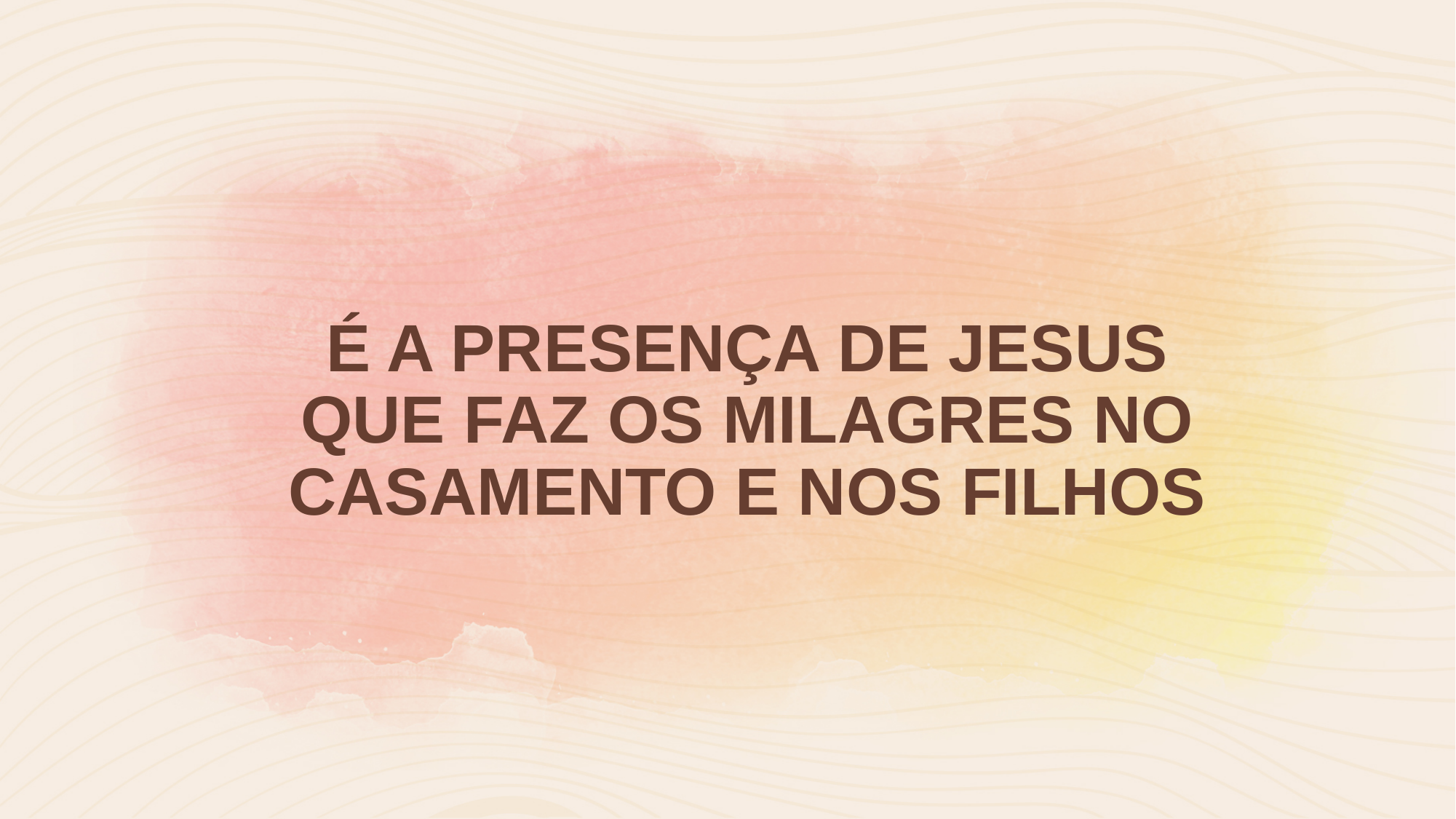

É A PRESENÇA DE JESUS QUE FAZ OS MILAGRES NO CASAMENTO E NOS FILHOS